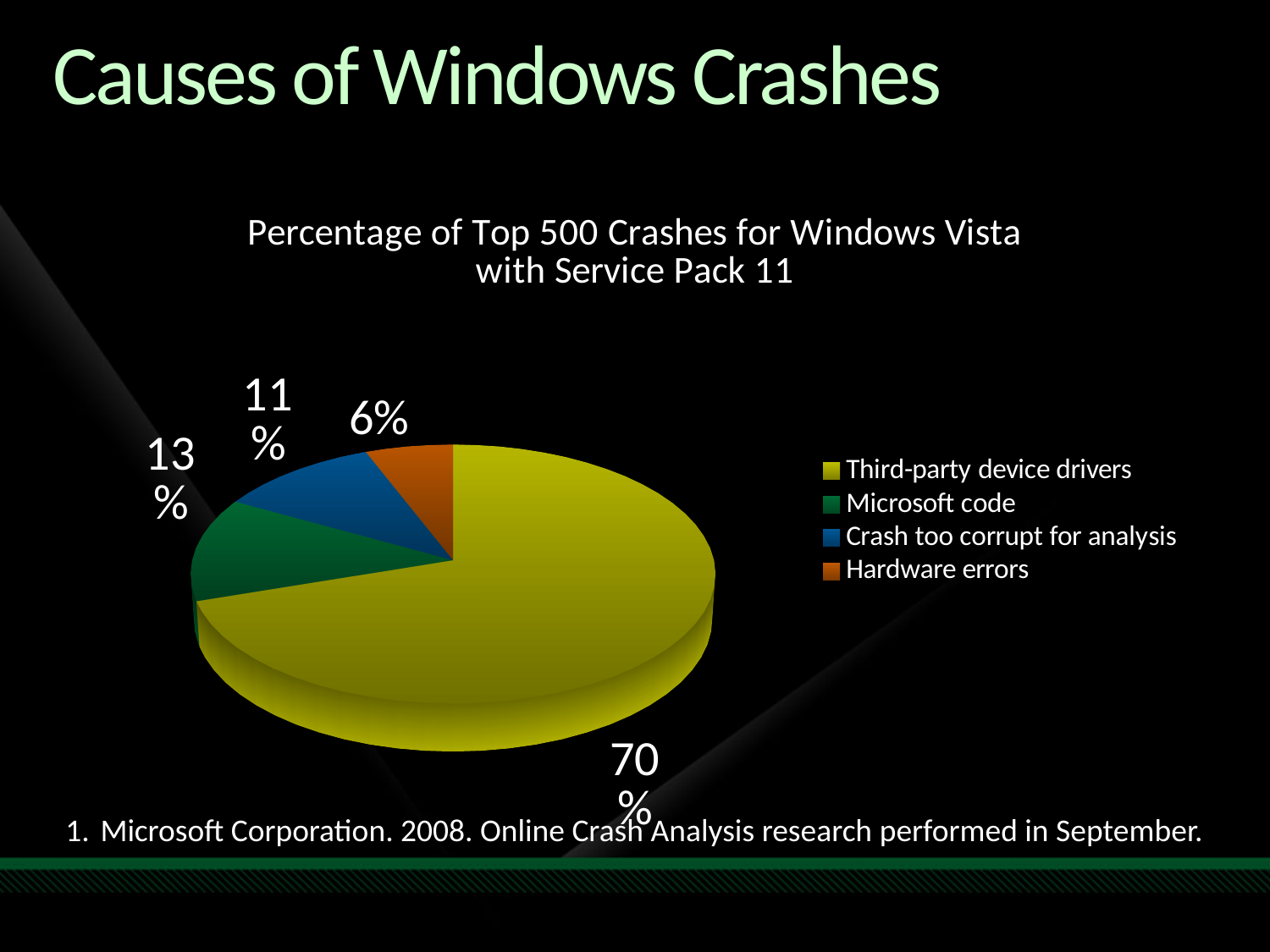

# Causes of Windows Crashes

[unsupported chart]

Microsoft Corporation. 2008. Online Crash Analysis research performed in September.